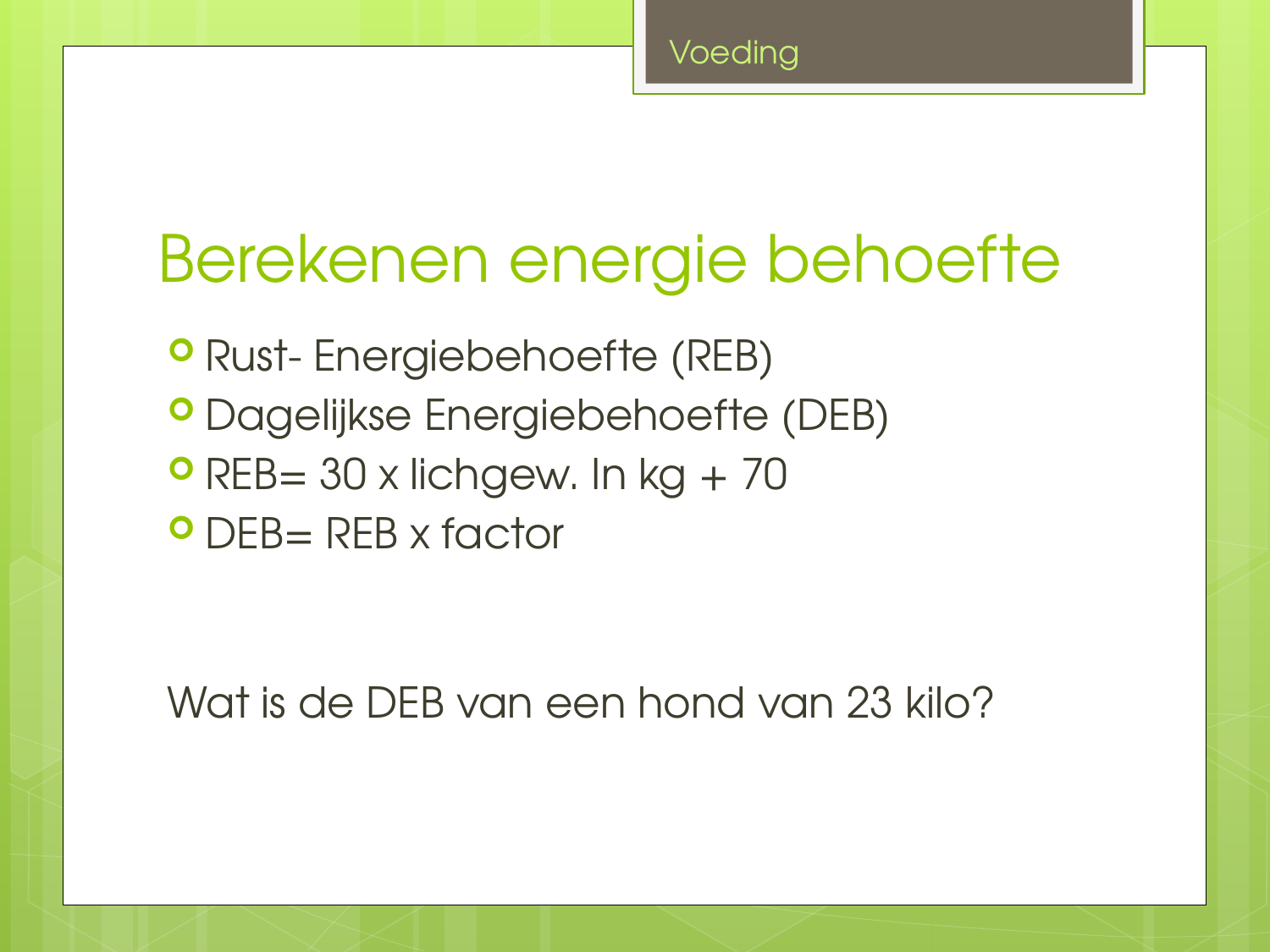

Voeding
# Berekenen energie behoefte
Rust- Energiebehoefte (REB)
Dagelijkse Energiebehoefte (DEB)
REB= 30 x lichgew. In kg + 70
DEB= REB x factor

Wat is de DEB van een hond van 23 kilo?